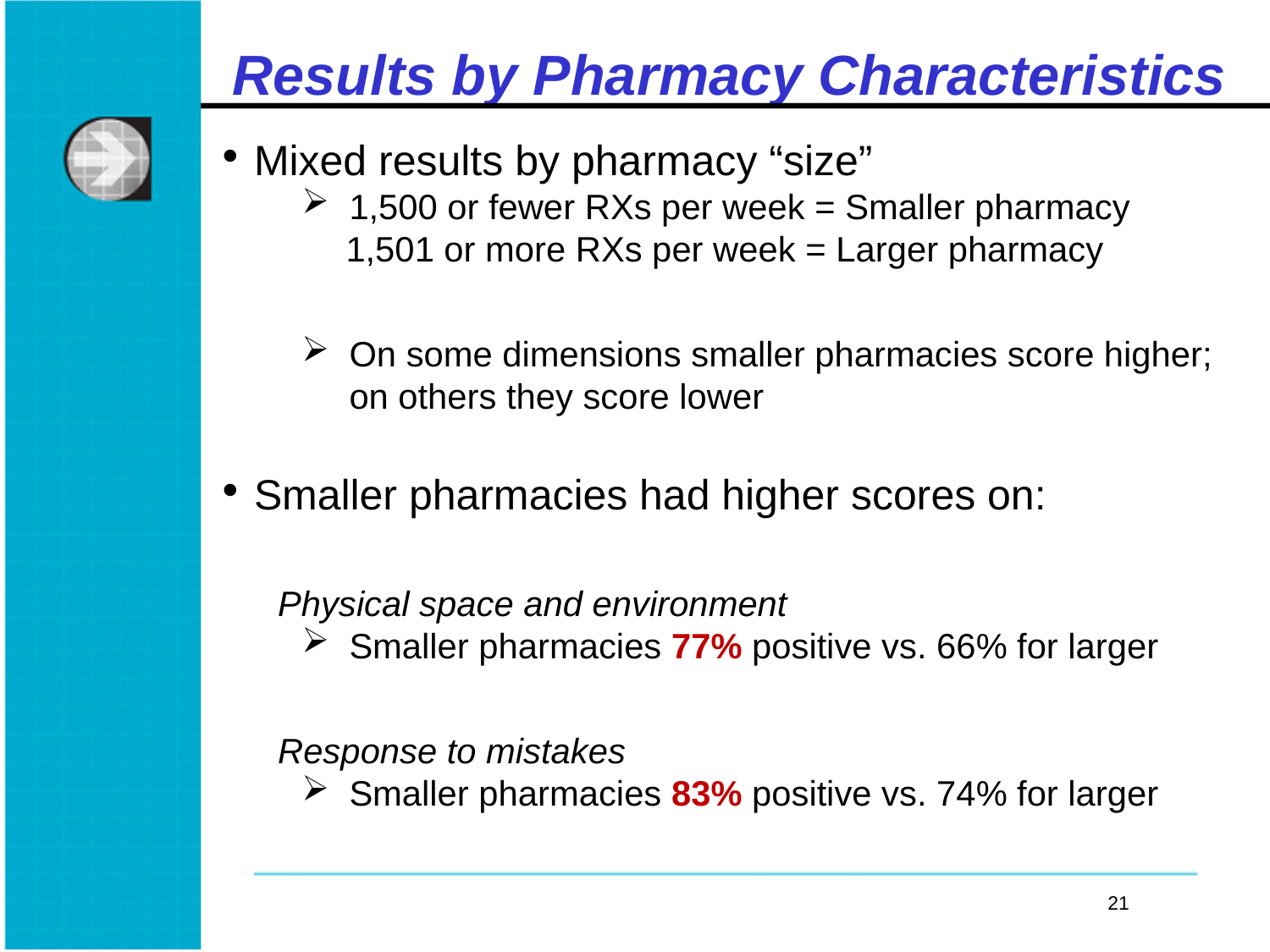

# Results by Pharmacy Characteristics

Mixed results by pharmacy “size”
1,500 or fewer RXs per week = Smaller pharmacy
       1,501 or more RXs per week = Larger pharmacy

On some dimensions smaller pharmacies score higher; on others they score lower

Smaller pharmacies had higher scores on:

Physical space and environment
Smaller pharmacies 77% positive vs. 66% for larger

Response to mistakes
Smaller pharmacies 83% positive vs. 74% for larger